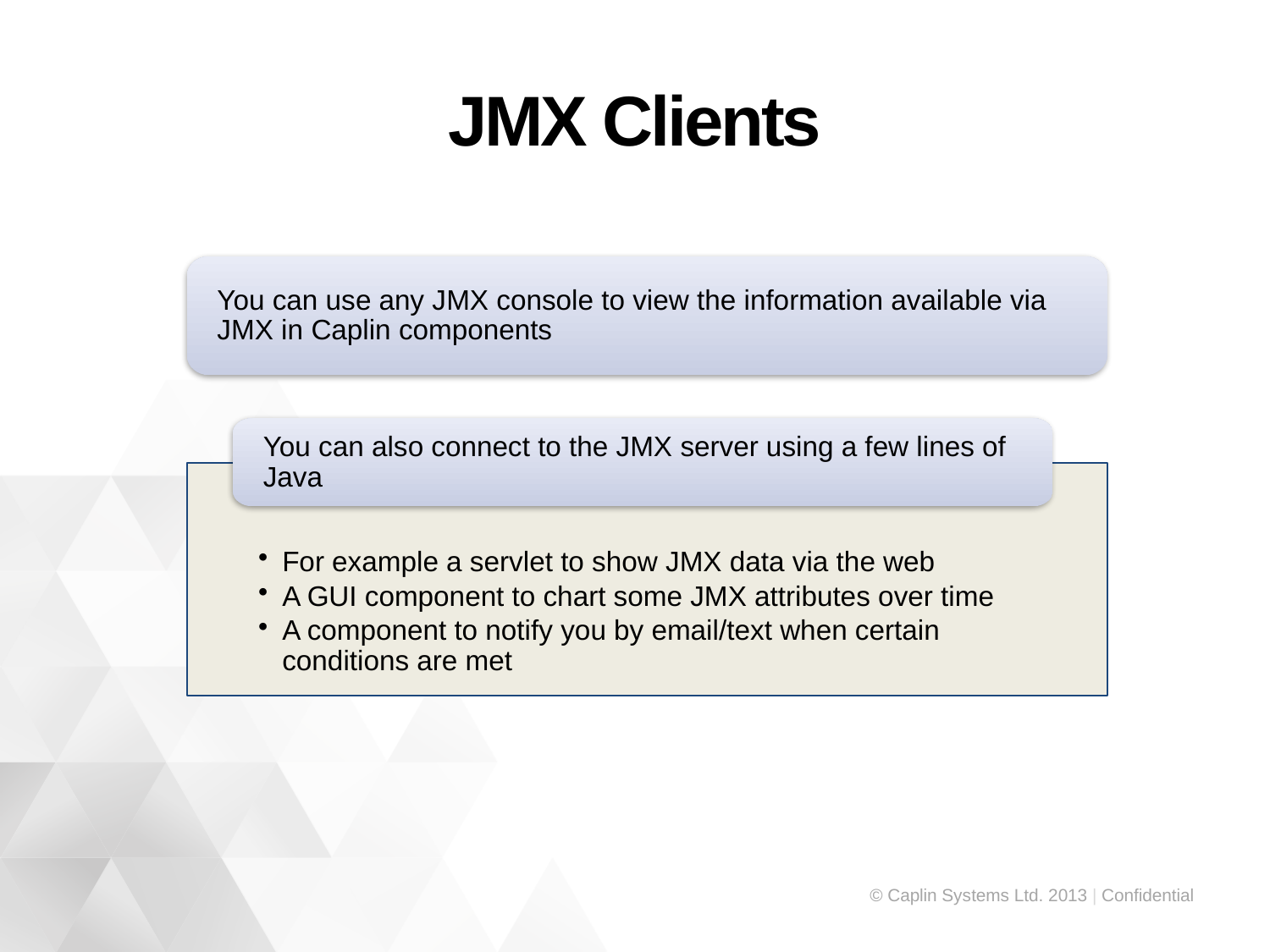

# JMX Clients
You can use any JMX console to view the information available via JMX in Caplin components
You can also connect to the JMX server using a few lines of Java
For example a servlet to show JMX data via the web
A GUI component to chart some JMX attributes over time
A component to notify you by email/text when certain conditions are met